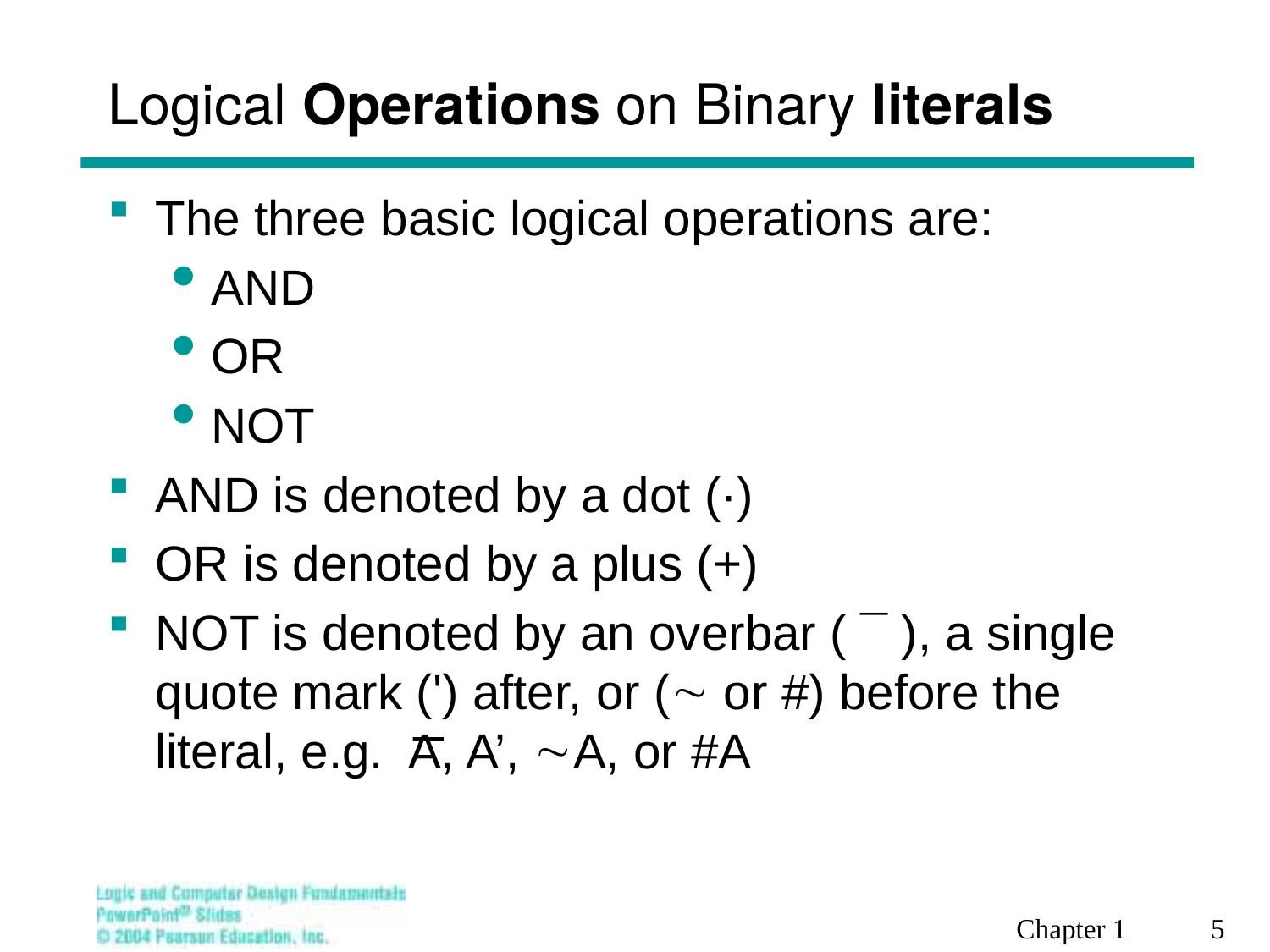

# Logical Operations on Binary literals
The three basic logical operations are:
AND
OR
NOT
AND is denoted by a dot (·)
OR is denoted by a plus (+)
NOT is denoted by an overbar ( ¯ ), a single quote mark (') after, or (∼ or #) before the literal, e.g.  A, A’, ∼A, or #A

Chapter 1            5